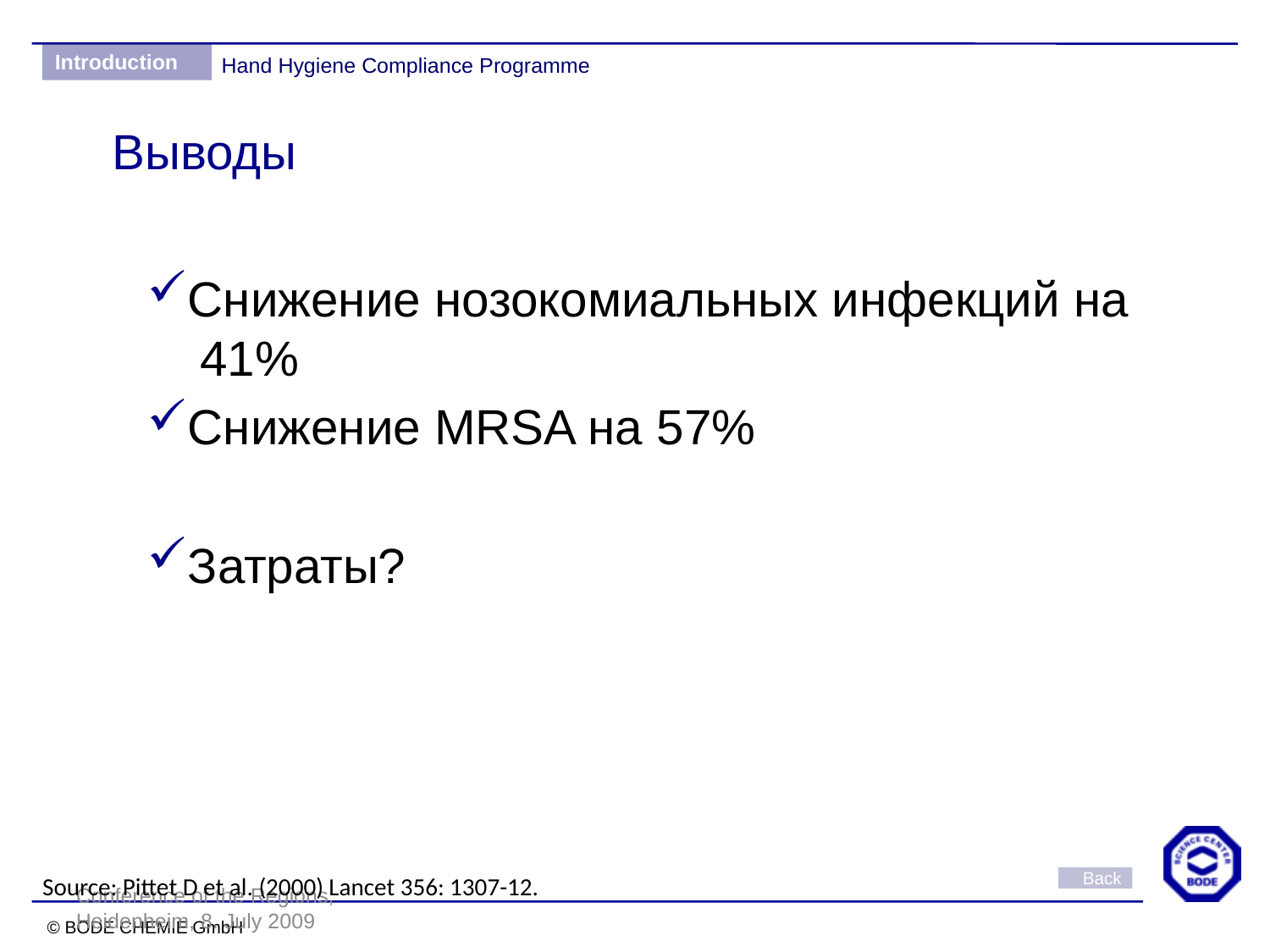

Выводы
Снижение нозокомиальных инфекций на  41%
Снижение MRSA на 57%

Затраты?

Source: Pittet D et al. (2000) Lancet 356: 1307-12.
Conference of the Regions, Heidenheim, 8. July 2009